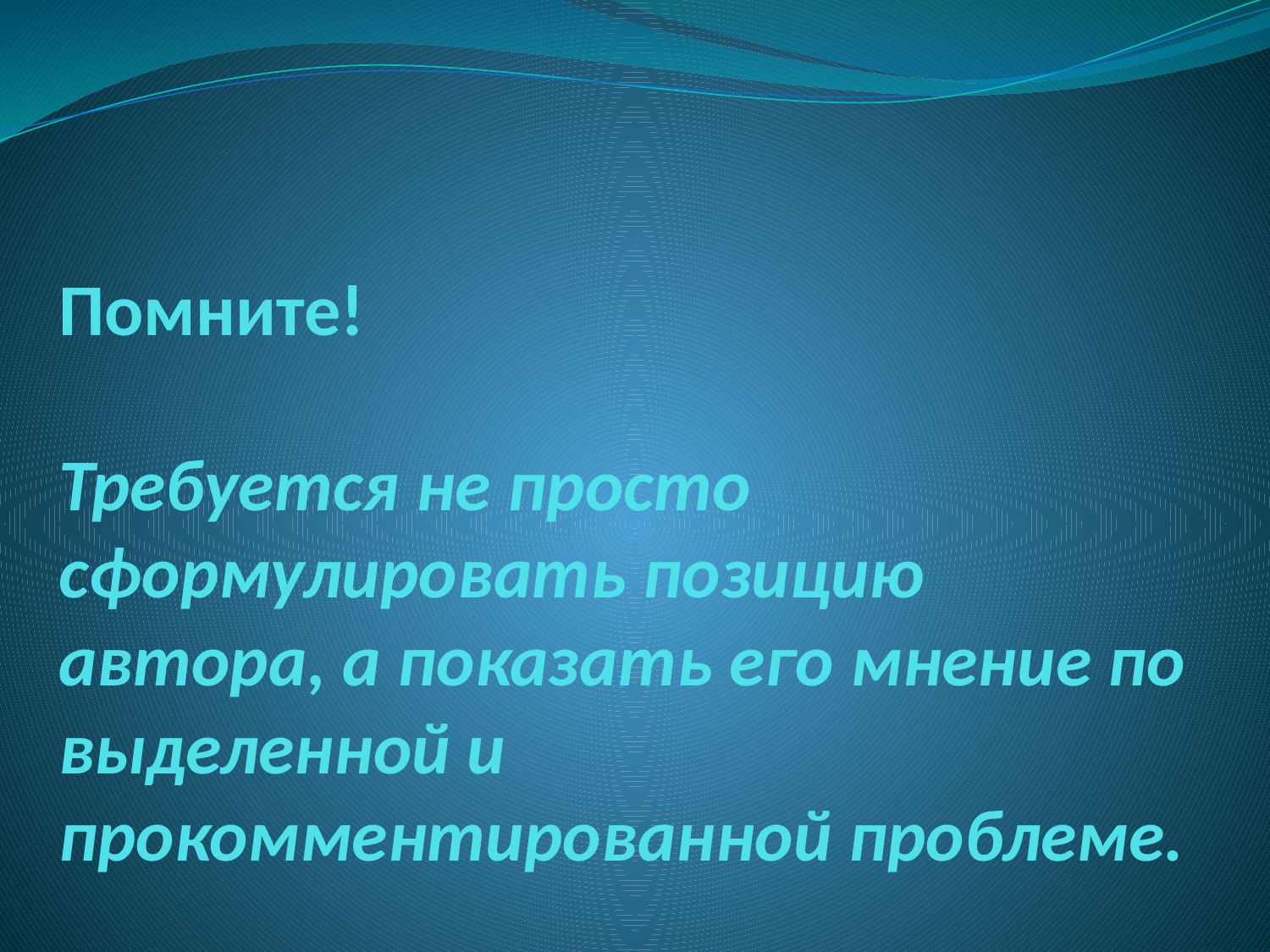

# Помните! Требуется не просто сформулировать позицию автора, а показать его мнение по выделенной и прокомментированной проблеме.